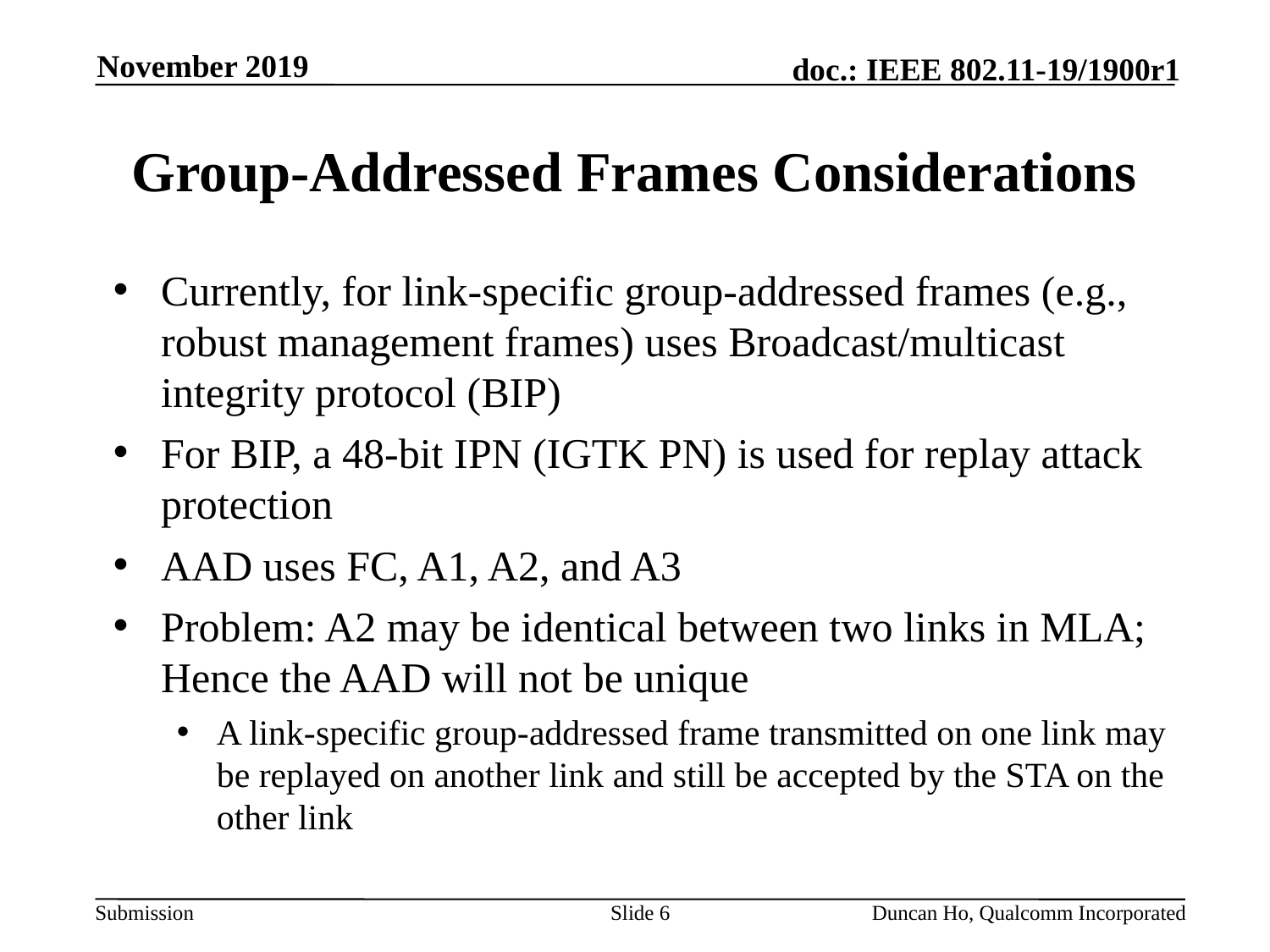

November 2019
# Group-Addressed Frames Considerations
Currently, for link-specific group-addressed frames (e.g., robust management frames) uses Broadcast/multicast integrity protocol (BIP)
For BIP, a 48-bit IPN (IGTK PN) is used for replay attack protection
AAD uses FC, A1, A2, and A3
Problem: A2 may be identical between two links in MLA; Hence the AAD will not be unique
A link-specific group-addressed frame transmitted on one link may be replayed on another link and still be accepted by the STA on the other link
Slide 6
Duncan Ho, Qualcomm Incorporated